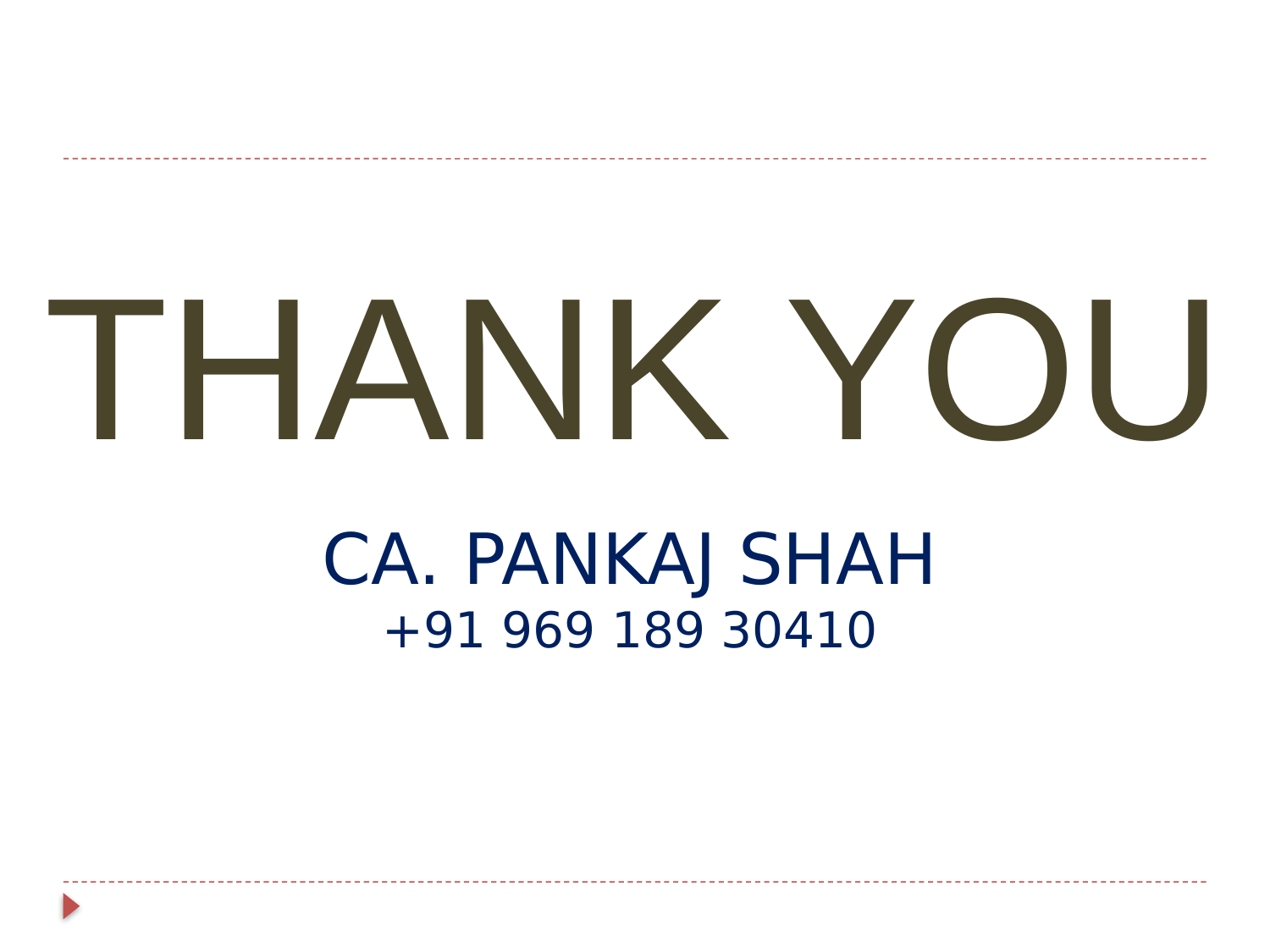

# THANK YOU
CA. PANKAJ SHAH
+91 969 189 30410